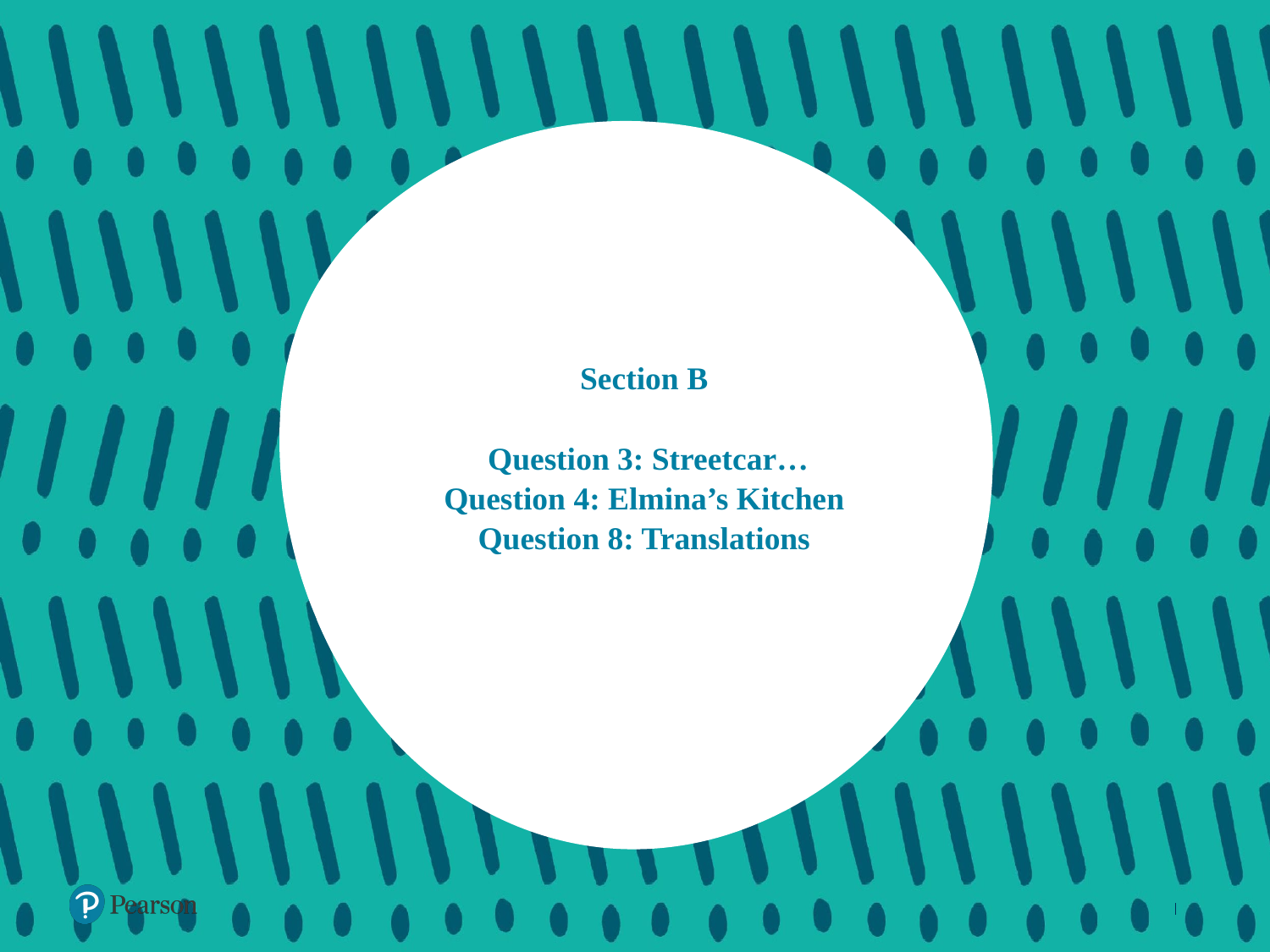

# Section B Question 3: Streetcar… Question 4: Elmina’s Kitchen Question 8: Translations